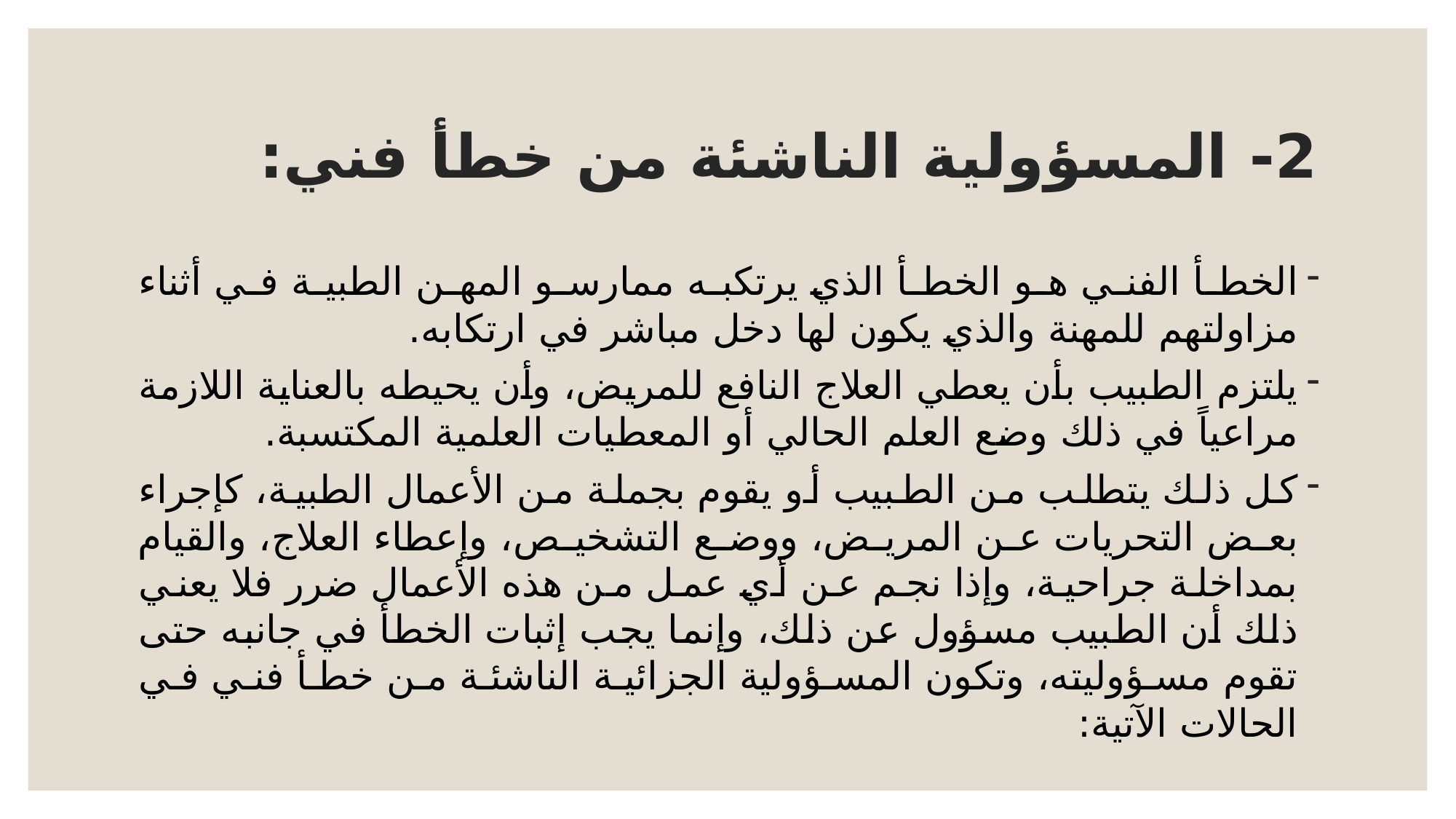

# 2- المسؤولية الناشئة من خطأ فني:
الخطأ الفني هو الخطأ الذي يرتكبه ممارسو المهن الطبية في أثناء مزاولتهم للمهنة والذي يكون لها دخل مباشر في ارتكابه.
يلتزم الطبيب بأن يعطي العلاج النافع للمريض، وأن يحيطه بالعناية اللازمة مراعياً في ذلك وضع العلم الحالي أو المعطيات العلمية المكتسبة.
كل ذلك يتطلب من الطبيب أو يقوم بجملة من الأعمال الطبية، كإجراء بعض التحريات عن المريض، ووضع التشخيص، وإعطاء العلاج، والقيام بمداخلة جراحية، وإذا نجم عن أي عمل من هذه الأعمال ضرر فلا يعني ذلك أن الطبيب مسؤول عن ذلك، وإنما يجب إثبات الخطأ في جانبه حتى تقوم مسؤوليته، وتكون المسؤولية الجزائية الناشئة من خطأ فني في الحالات الآتية: